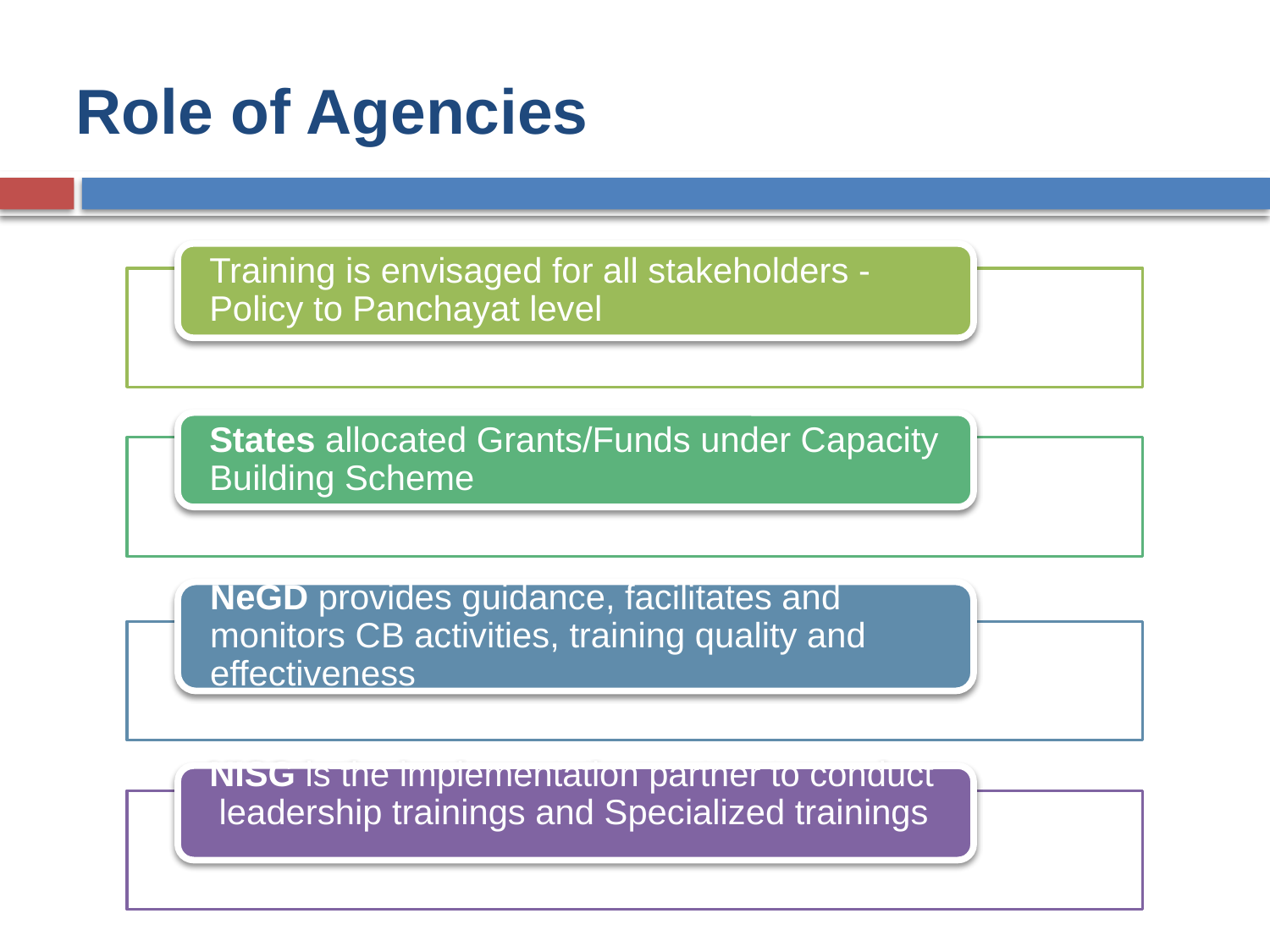

# Role of Agencies
Training is envisaged for all stakeholders -  Policy to Panchayat level
States allocated Grants/Funds under Capacity Building Scheme
NeGD provides guidance, facilitates and monitors CB activities, training quality and effectiveness
NISG is the implementation partner to conduct  leadership trainings and Specialized trainings